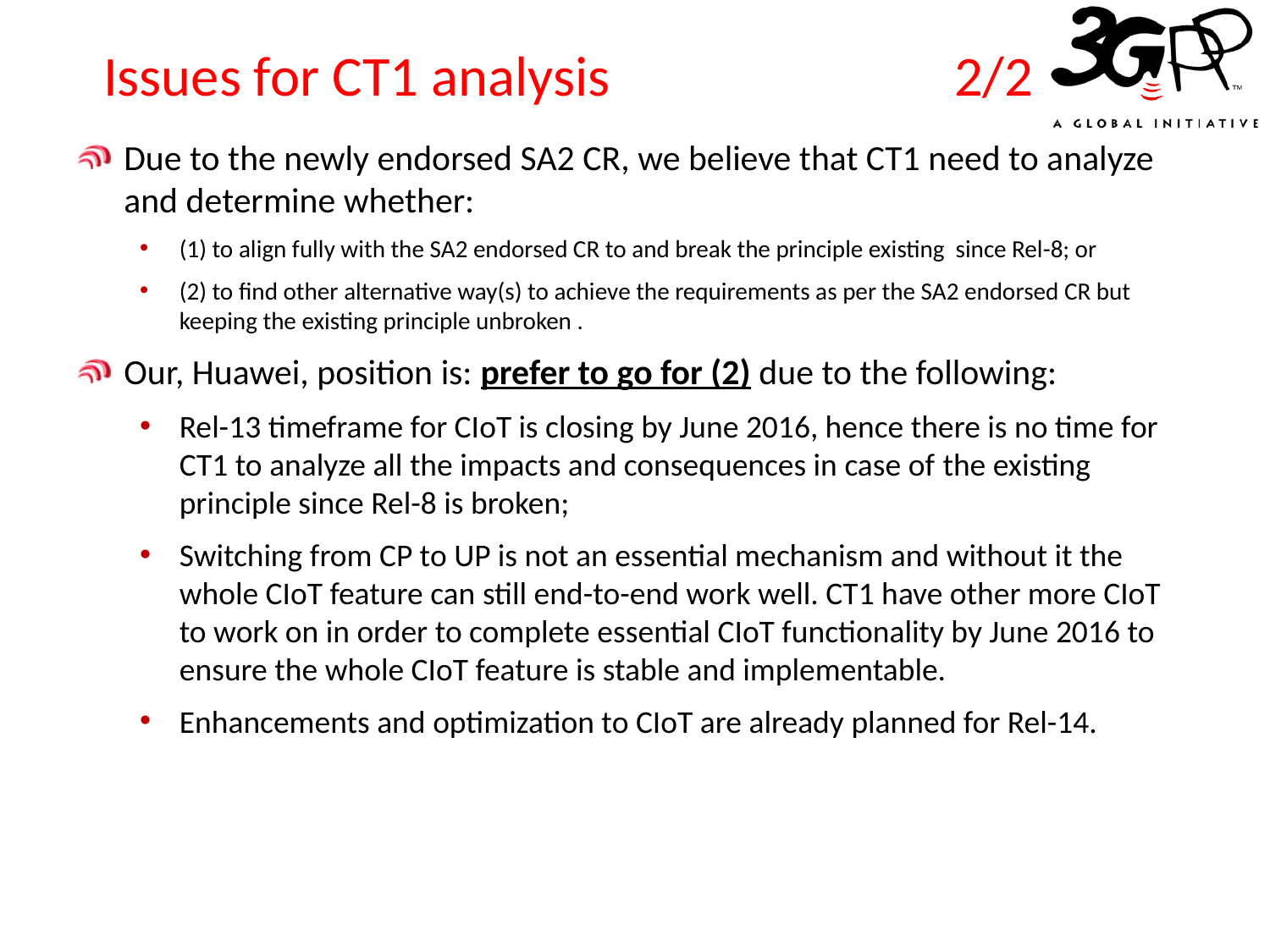

# Issues for CT1 analysis			       2/2
Due to the newly endorsed SA2 CR, we believe that CT1 need to analyze and determine whether:
(1) to align fully with the SA2 endorsed CR to and break the principle existing  since Rel-8; or
(2) to find other alternative way(s) to achieve the requirements as per the SA2 endorsed CR but keeping the existing principle unbroken .
Our, Huawei, position is: prefer to go for (2) due to the following:
Rel-13 timeframe for CIoT is closing by June 2016, hence there is no time for CT1 to analyze all the impacts and consequences in case of the existing principle since Rel-8 is broken;
Switching from CP to UP is not an essential mechanism and without it the whole CIoT feature can still end-to-end work well. CT1 have other more CIoT to work on in order to complete essential CIoT functionality by June 2016 to ensure the whole CIoT feature is stable and implementable.
Enhancements and optimization to CIoT are already planned for Rel-14.